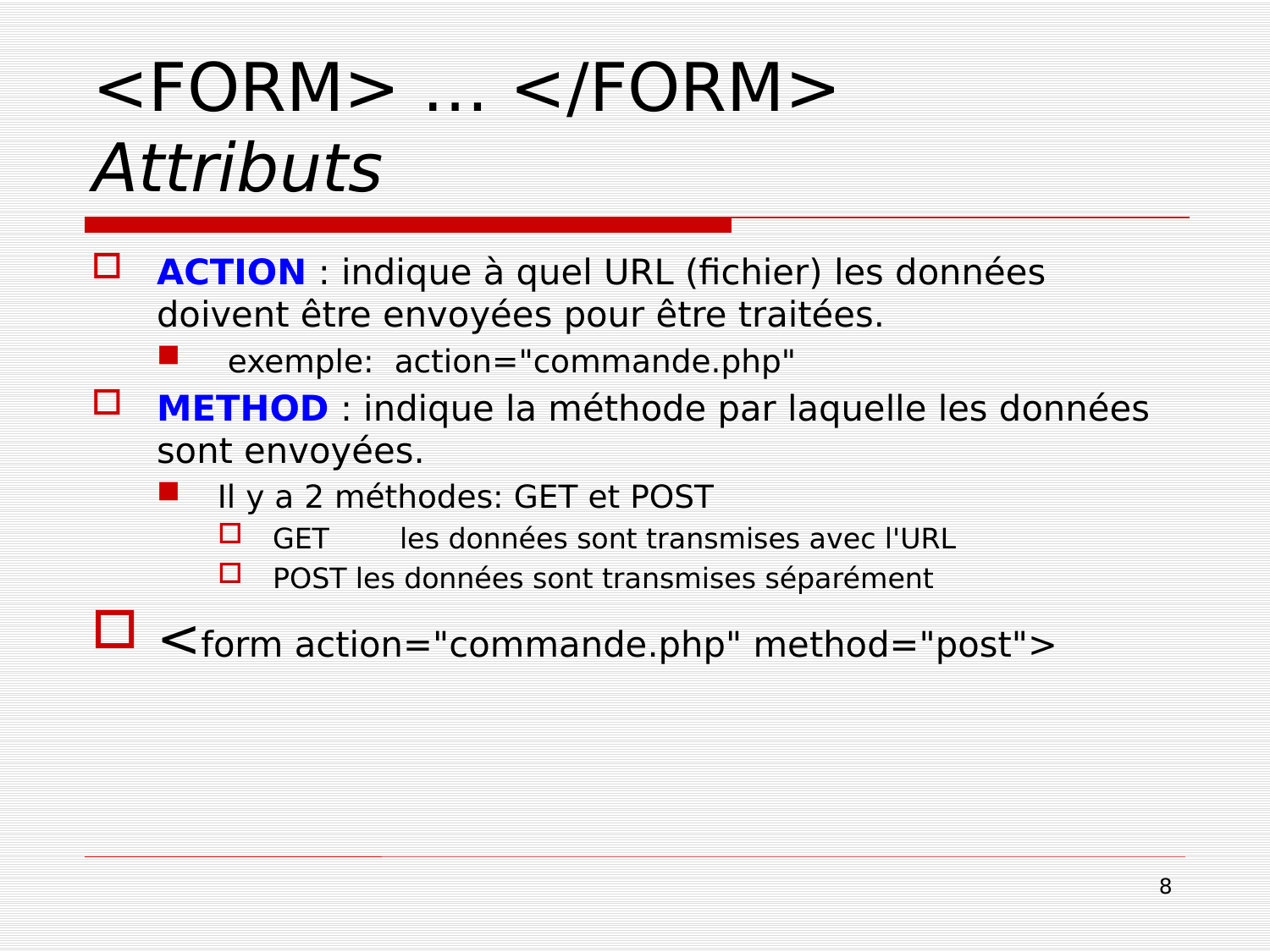

# <FORM> … </FORM> Attributs
ACTION : indique à quel URL (fichier) les données doivent être envoyées pour être traitées.
 exemple:  action="commande.php"
METHOD : indique la méthode par laquelle les données sont envoyées.
Il y a 2 méthodes: GET et POST
GET	les données sont transmises avec l'URL
POST les données sont transmises séparément
<form action="commande.php" method="post">
8